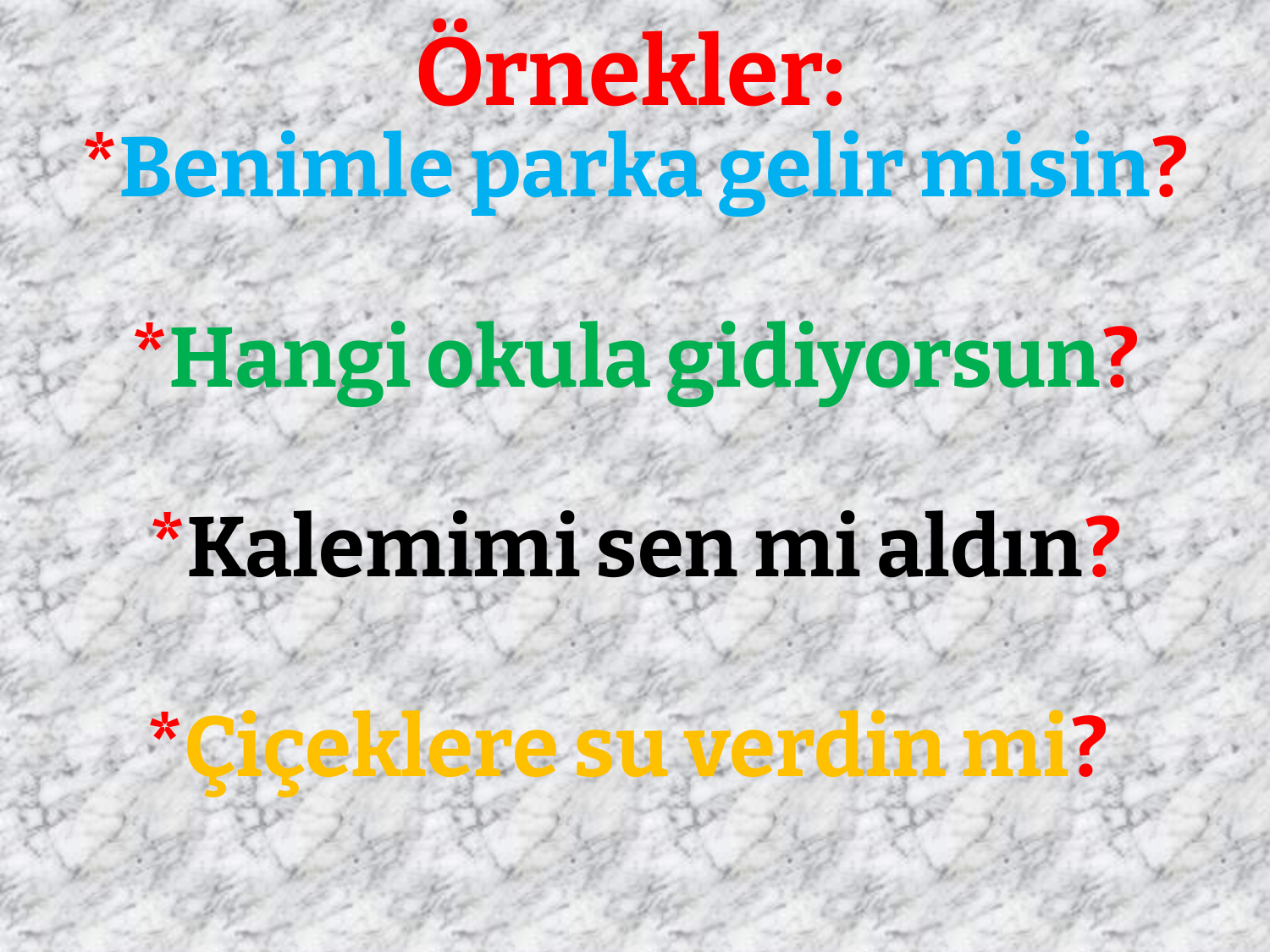

Örnekler:
*Benimle parka gelir misin?
*Hangi okula gidiyorsun?
*Kalemimi sen mi aldın?
*Çiçeklere su verdin mi?